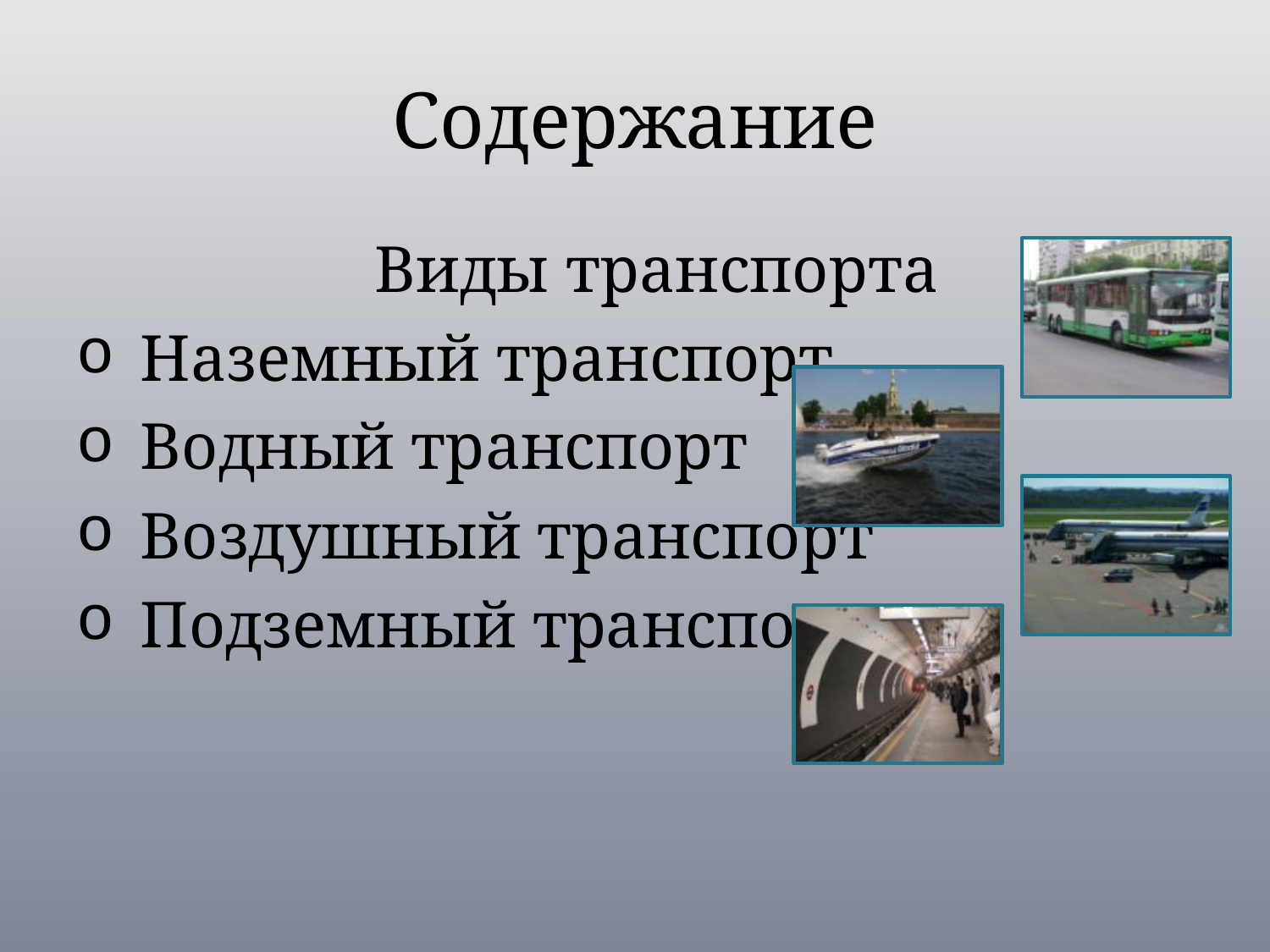

# Содержание
Виды транспортa
 Наземный транспорт
 Водный транспорт
 Воздушный транспорт
 Подземный транспорт